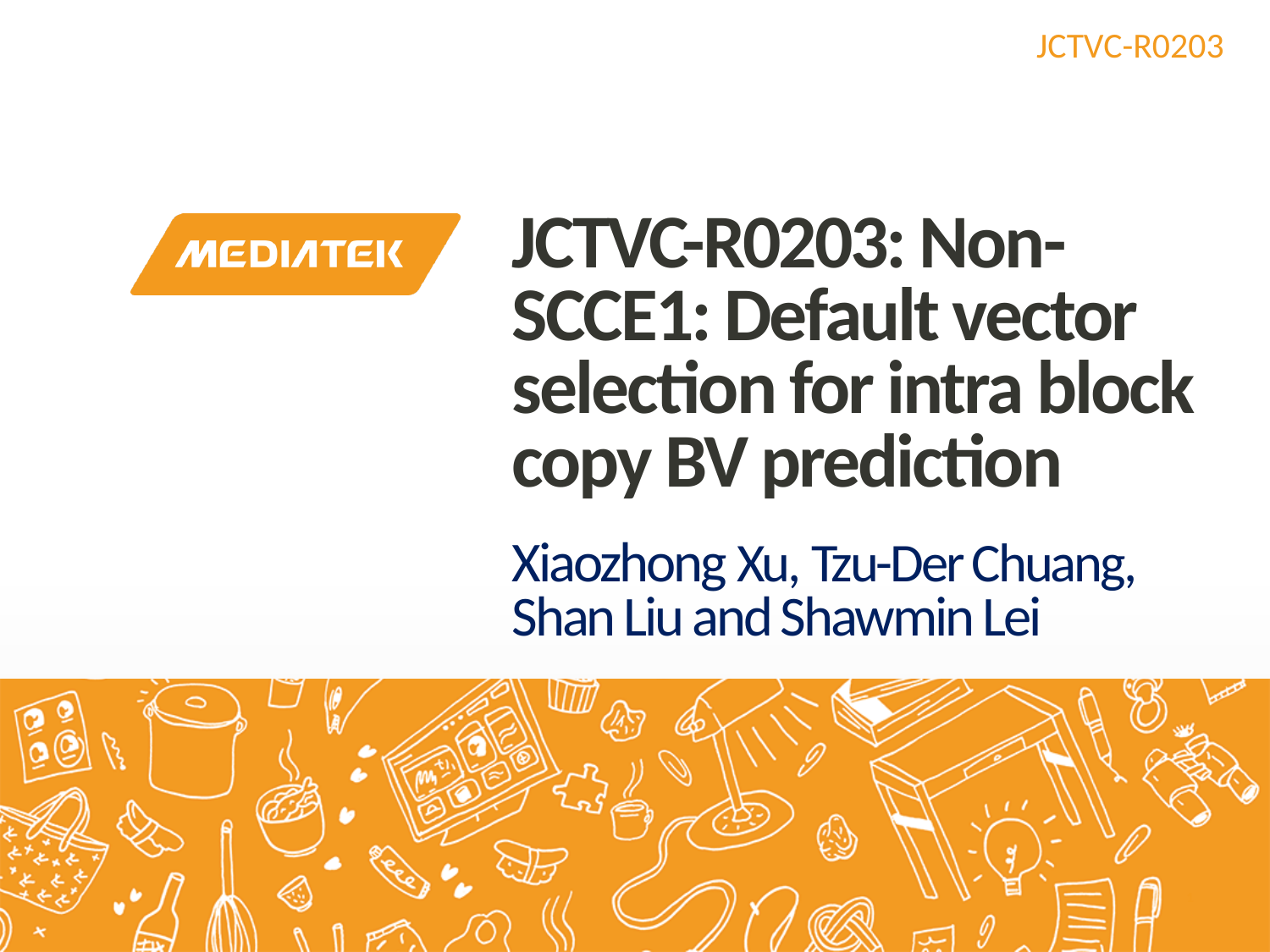

# JCTVC-R0203: Non-SCCE1: Default vector selection for intra block copy BV prediction
Xiaozhong Xu, Tzu-Der Chuang, Shan Liu and Shawmin Lei
1